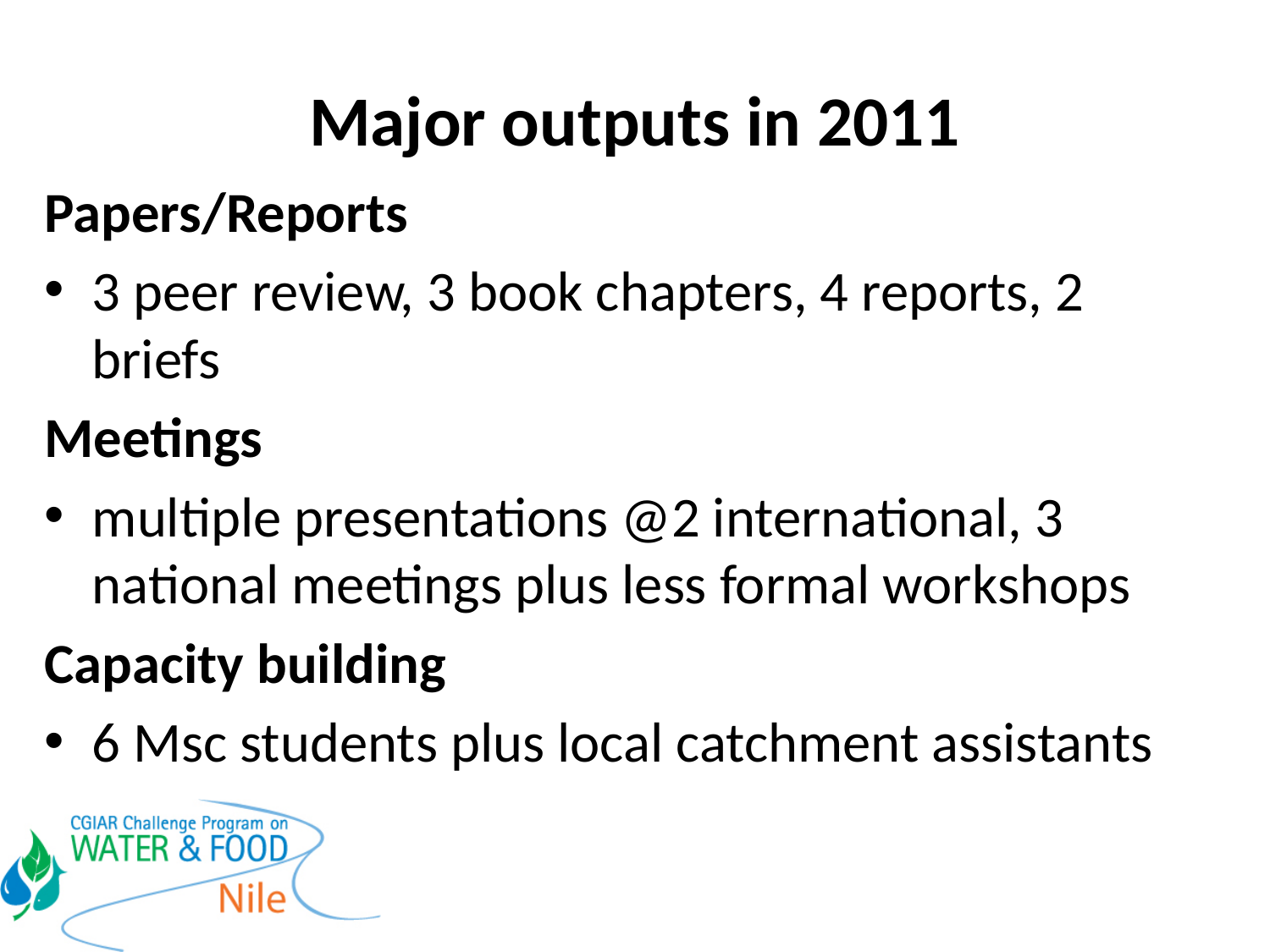

# Major outputs in 2011
Papers/Reports
3 peer review, 3 book chapters, 4 reports, 2 briefs
Meetings
multiple presentations @2 international, 3 national meetings plus less formal workshops
Capacity building
6 Msc students plus local catchment assistants